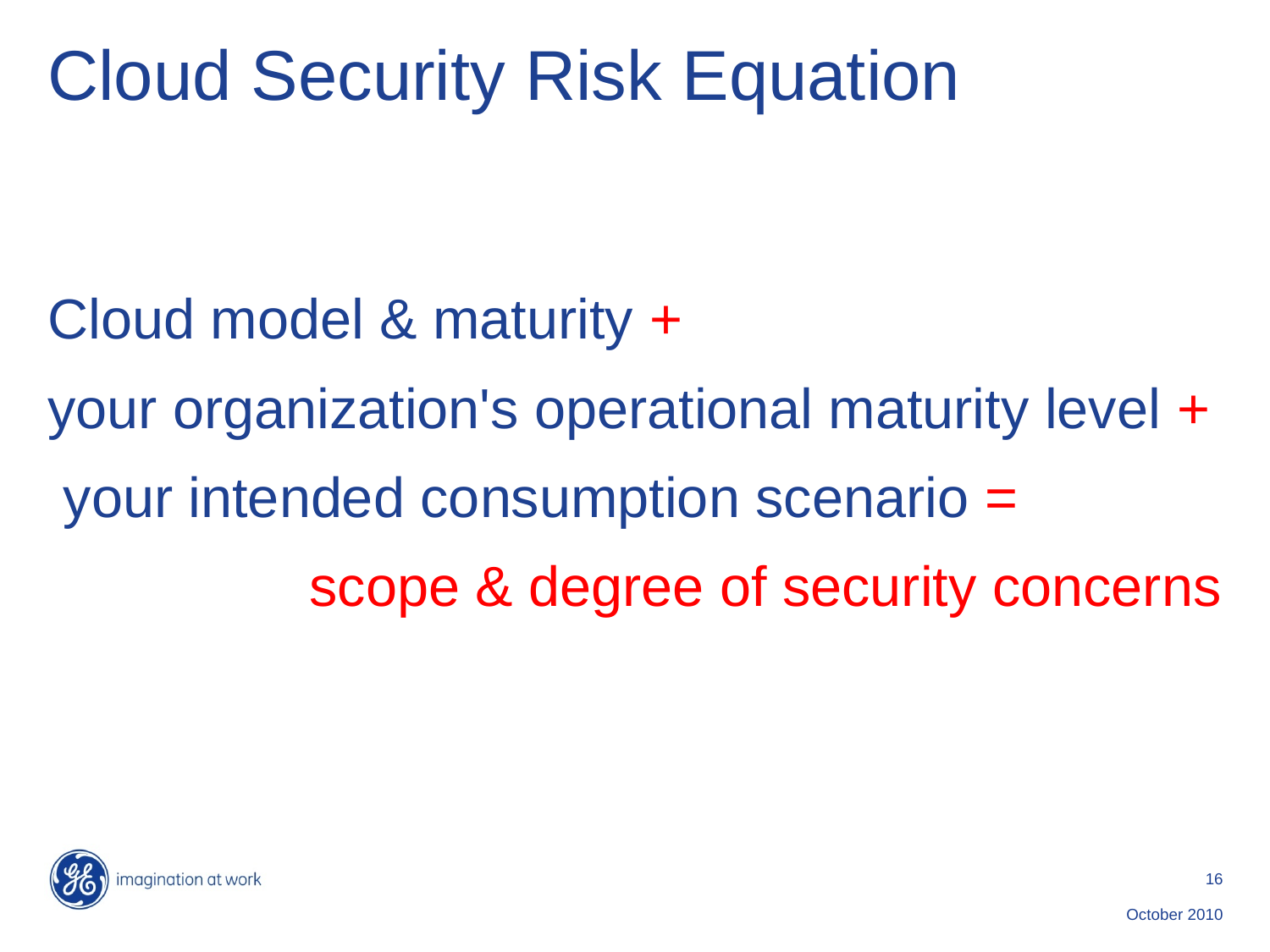

# Cloud Security Risk Equation
Cloud model & maturity +
your organization's operational maturity level +
 your intended consumption scenario =
scope & degree of security concerns

16

October 2010